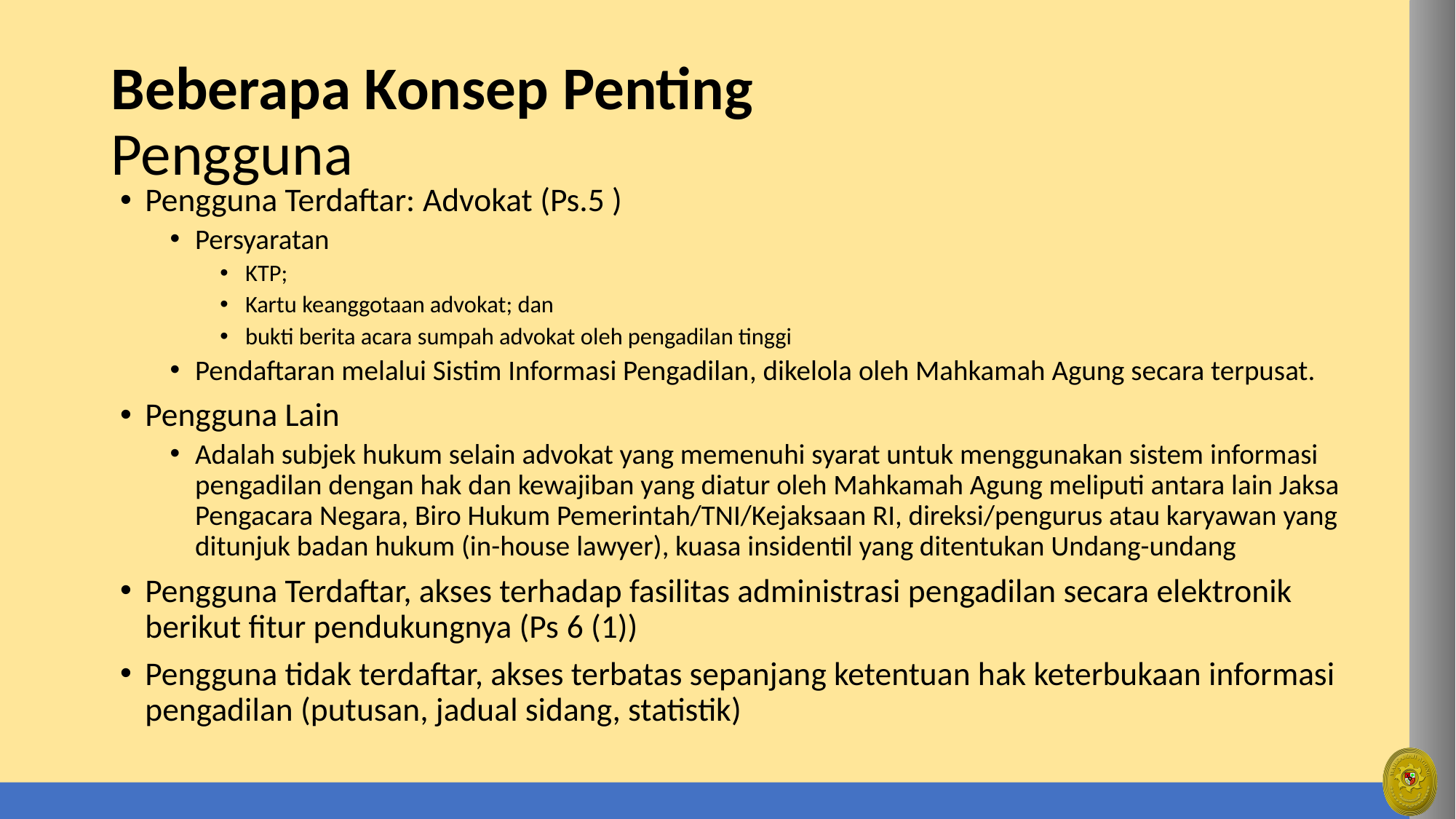

# Beberapa Konsep Penting Pengguna
Pengguna Terdaftar: Advokat (Ps.5 )
Persyaratan
KTP;
Kartu keanggotaan advokat; dan
bukti berita acara sumpah advokat oleh pengadilan tinggi
Pendaftaran melalui Sistim Informasi Pengadilan, dikelola oleh Mahkamah Agung secara terpusat.
Pengguna Lain
Adalah subjek hukum selain advokat yang memenuhi syarat untuk menggunakan sistem informasi pengadilan dengan hak dan kewajiban yang diatur oleh Mahkamah Agung meliputi antara lain Jaksa Pengacara Negara, Biro Hukum Pemerintah/TNI/Kejaksaan RI, direksi/pengurus atau karyawan yang ditunjuk badan hukum (in-house lawyer), kuasa insidentil yang ditentukan Undang-undang
Pengguna Terdaftar, akses terhadap fasilitas administrasi pengadilan secara elektronik berikut fitur pendukungnya (Ps 6 (1))
Pengguna tidak terdaftar, akses terbatas sepanjang ketentuan hak keterbukaan informasi pengadilan (putusan, jadual sidang, statistik)